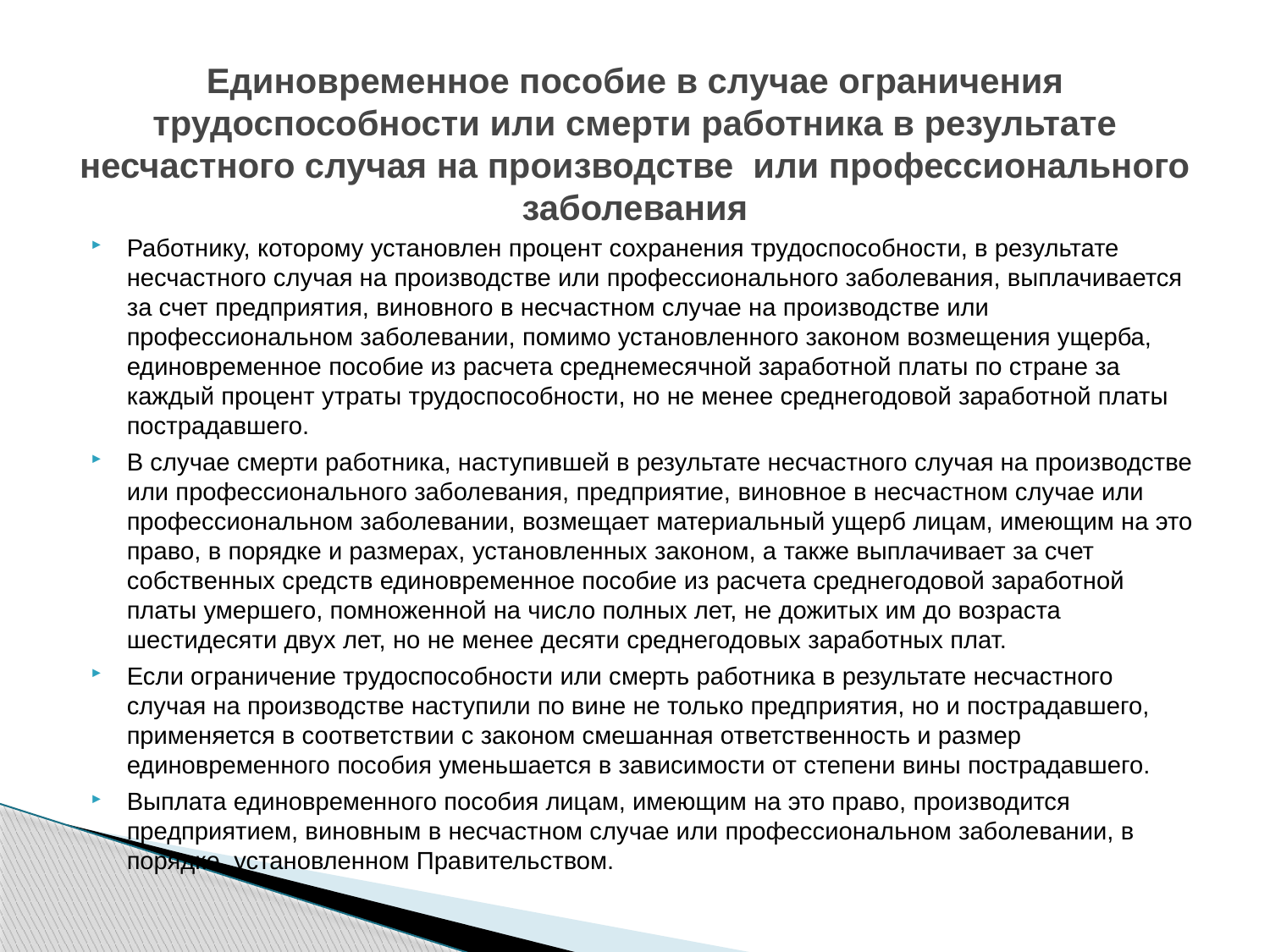

# Единовременное пособие в случае ограничения трудоспособности или смерти работника в результате несчастного случая на производстве  или профессионального заболевания
Работнику, которому установлен процент сохранения трудоспособности, в результате несчастного случая на производстве или профессионального заболевания, выплачивается за счет предприятия, виновного в несчастном случае на производстве или профессиональном заболевании, помимо установленного законом возмещения ущерба, единовременное пособие из расчета среднемесячной заработной платы по стране за каждый процент утраты трудоспособности, но не менее среднегодовой заработной платы пострадавшего.
В случае смерти работника, наступившей в результате несчастного случая на производстве или профессионального заболевания, предприятие, виновное в несчастном случае или профессиональном заболевании, возмещает материальный ущерб лицам, имеющим на это право, в порядке и размерах, установленных законом, а также выплачивает за счет собственных средств единовременное пособие из расчета среднегодовой заработной платы умершего, помноженной на число полных лет, не дожитых им до возраста шестидесяти двух лет, но не менее десяти среднегодовых заработных плат.
Если ограничение трудоспособности или смерть работника в результате несчастного случая на производстве наступили по вине не только предприятия, но и пострадавшего, применяется в соответствии с законом смешанная ответственность и размер единовременного пособия уменьшается в зависимости от степени вины пострадавшего.
Выплата единовременного пособия лицам, имеющим на это право, производится предприятием, виновным в несчастном случае или профессиональном заболевании, в порядке, установленном Правительством.